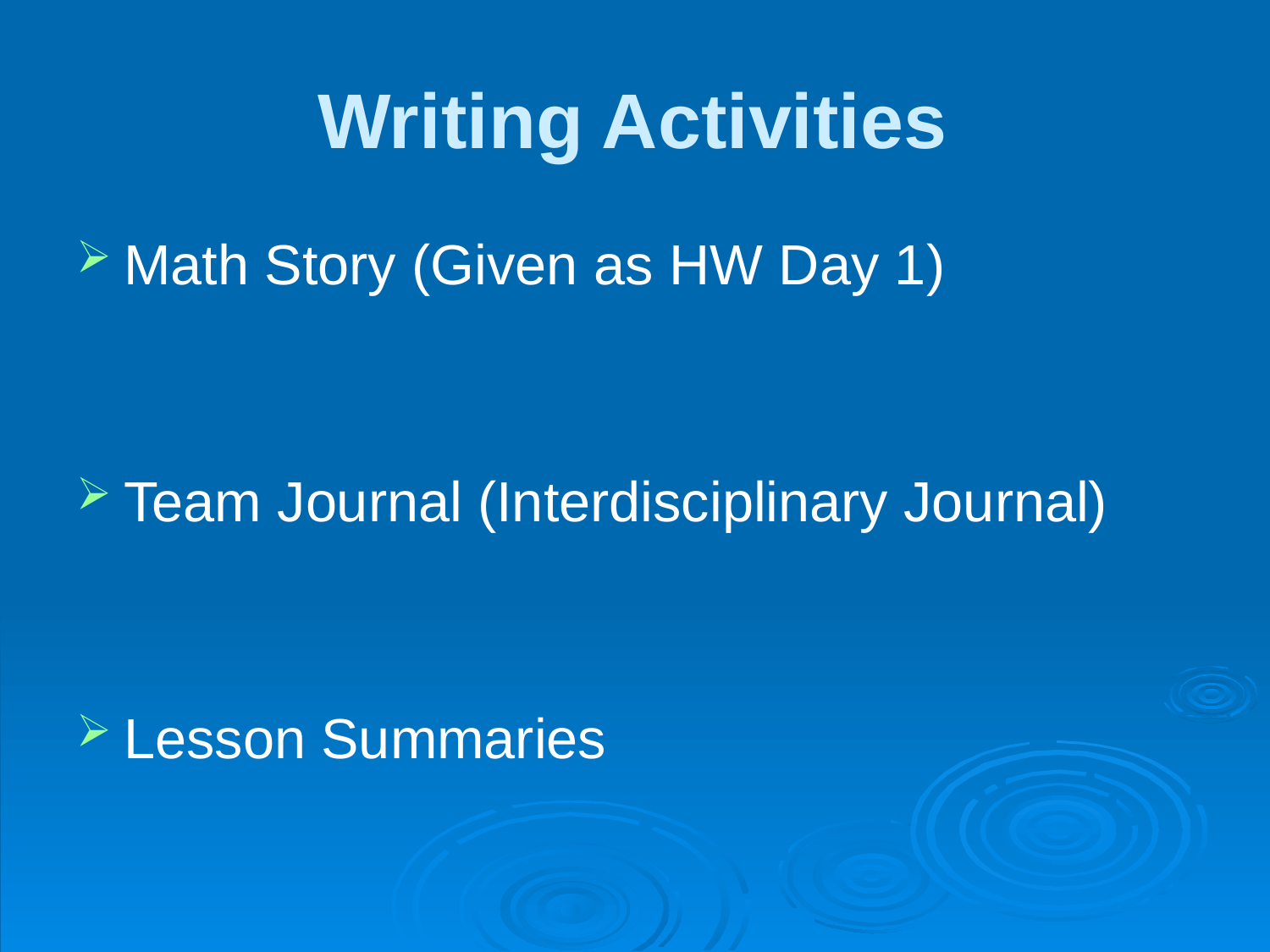

# Writing Activities
Math Story (Given as HW Day 1)

Team Journal (Interdisciplinary Journal)

Lesson Summaries